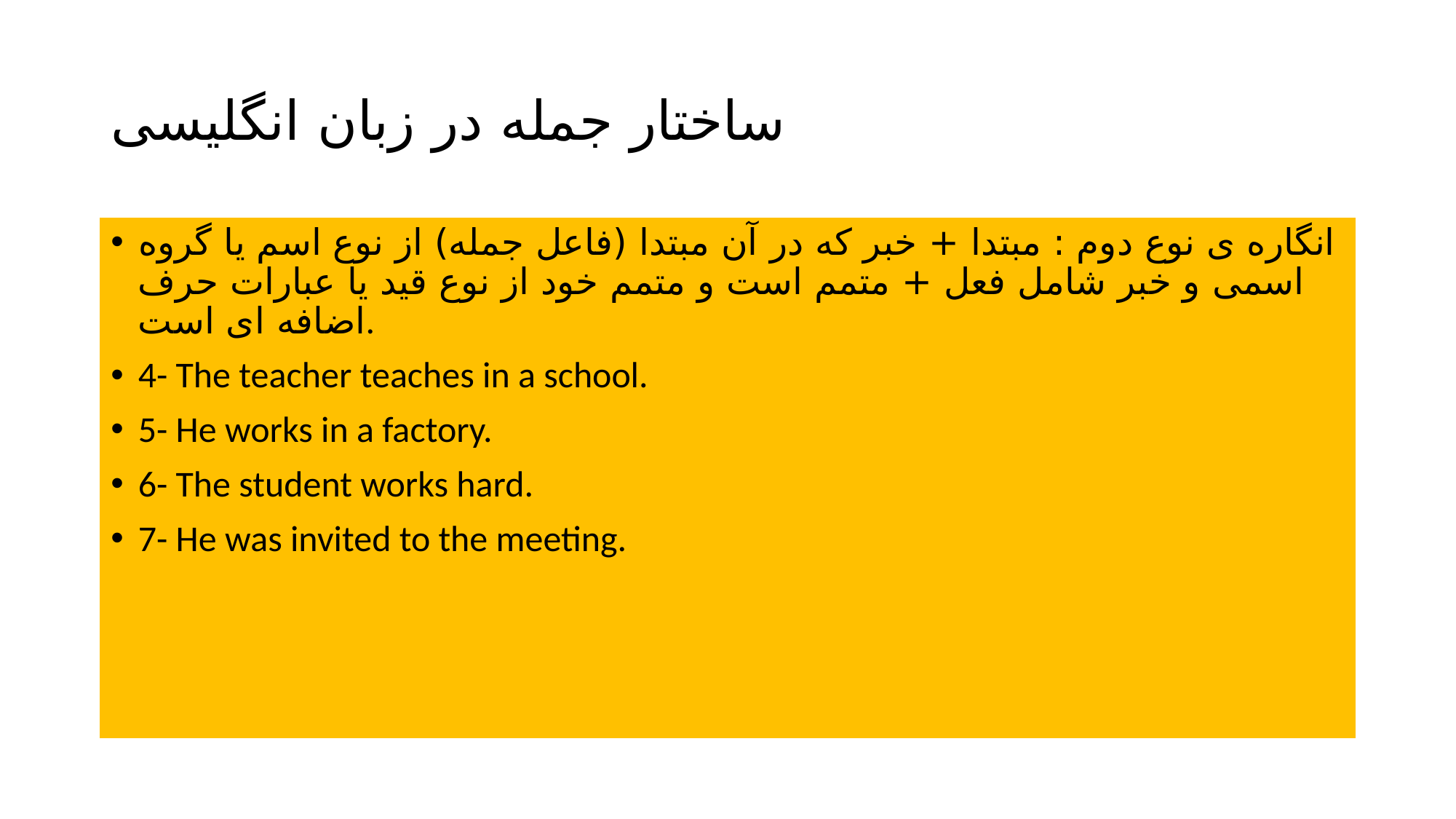

# ساختار جمله در زبان انگلیسی
انگاره ی نوع دوم : مبتدا + خبر که در آن مبتدا (فاعل جمله) از نوع اسم یا گروه اسمی و خبر شامل فعل + متمم است و متمم خود از نوع قید یا عبارات حرف اضافه ای است.
4- The teacher teaches in a school.
5- He works in a factory.
6- The student works hard.
7- He was invited to the meeting.